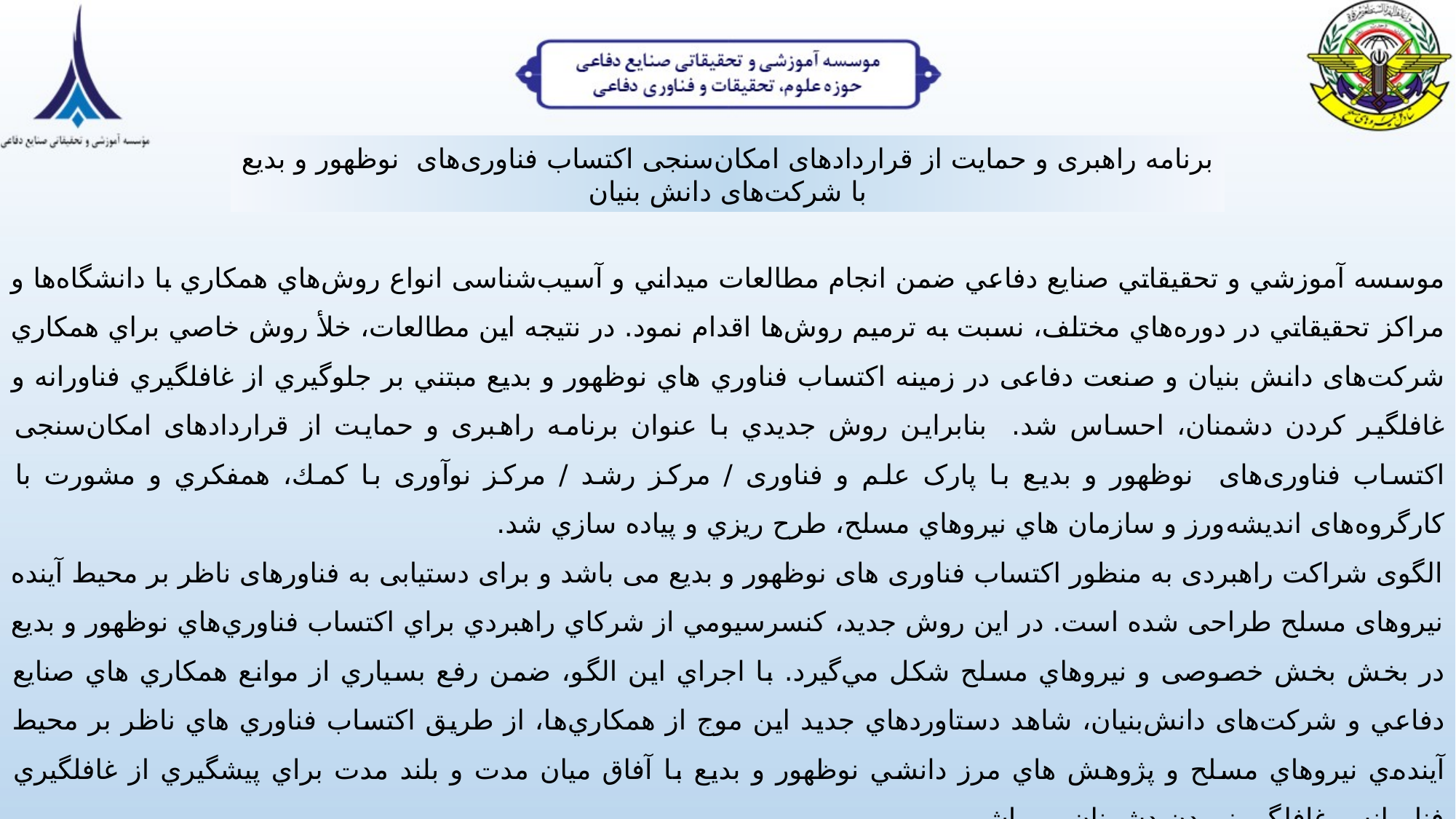

برنامه راهبری و حمایت از قراردادهای امکان‌سنجی اکتساب فناوری‌های  نوظهور و بدیع
با شرکت‌های دانش بنیان
موسسه آموزشي و تحقيقاتي صنايع دفاعي ضمن انجام مطالعات ميداني و آسیب‌شناسی انواع روش‌هاي همكاري با دانشگاه‌ها و مراكز تحقيقاتي در دوره‌هاي مختلف، نسبت به ترميم روش‌ها اقدام نمود. در نتيجه اين مطالعات، خلأ روش خاصي براي همكاري شرکت‌های دانش بنیان و صنعت دفاعی در زمينه اكتساب فناوري هاي نوظهور و بديع مبتني بر جلوگيري از غافلگيري فناورانه و غافلگير كردن دشمنان، احساس شد.  بنابراين روش جديدي با عنوان برنامه راهبری و حمایت از قراردادهای امکان‌سنجی اکتساب فناوری‌های  نوظهور و بدیع با پارک علم و فناوری / مرکز رشد / مرکز نوآوری با كمك، همفكري و مشورت با کارگروه‌های اندیشه‌ورز و سازمان هاي نيروهاي مسلح، طرح ريزي و پياده سازي شد.
الگوی شراکت راهبردی به منظور اکتساب فناوری های نوظهور و بدیع می باشد و برای دستیابی به فناورهای ناظر بر محیط آینده نیروهای مسلح طراحی شده است. در اين روش جديد، كنسرسيومي از شركاي راهبردي براي اكتساب فناوري‌هاي نوظهور و بديع در بخش بخش خصوصی و نيروهاي مسلح شكل مي‌گيرد. با اجراي اين الگو، ضمن رفع بسياري از موانع همكاري هاي صنايع دفاعي و شرکت‌های دانش‌بنیان، شاهد دستاوردهاي جديد اين موج از همكاري‌ها، از طريق اكتساب فناوري هاي ناظر بر محيط آينده‌ي نيروهاي مسلح و پژوهش هاي مرز دانشي نوظهور و بديع با آفاق ميان مدت و بلند مدت براي پيشگيري از غافلگيري فناورانه و غافلگير نمودن دشمنان مي‌باشيم.